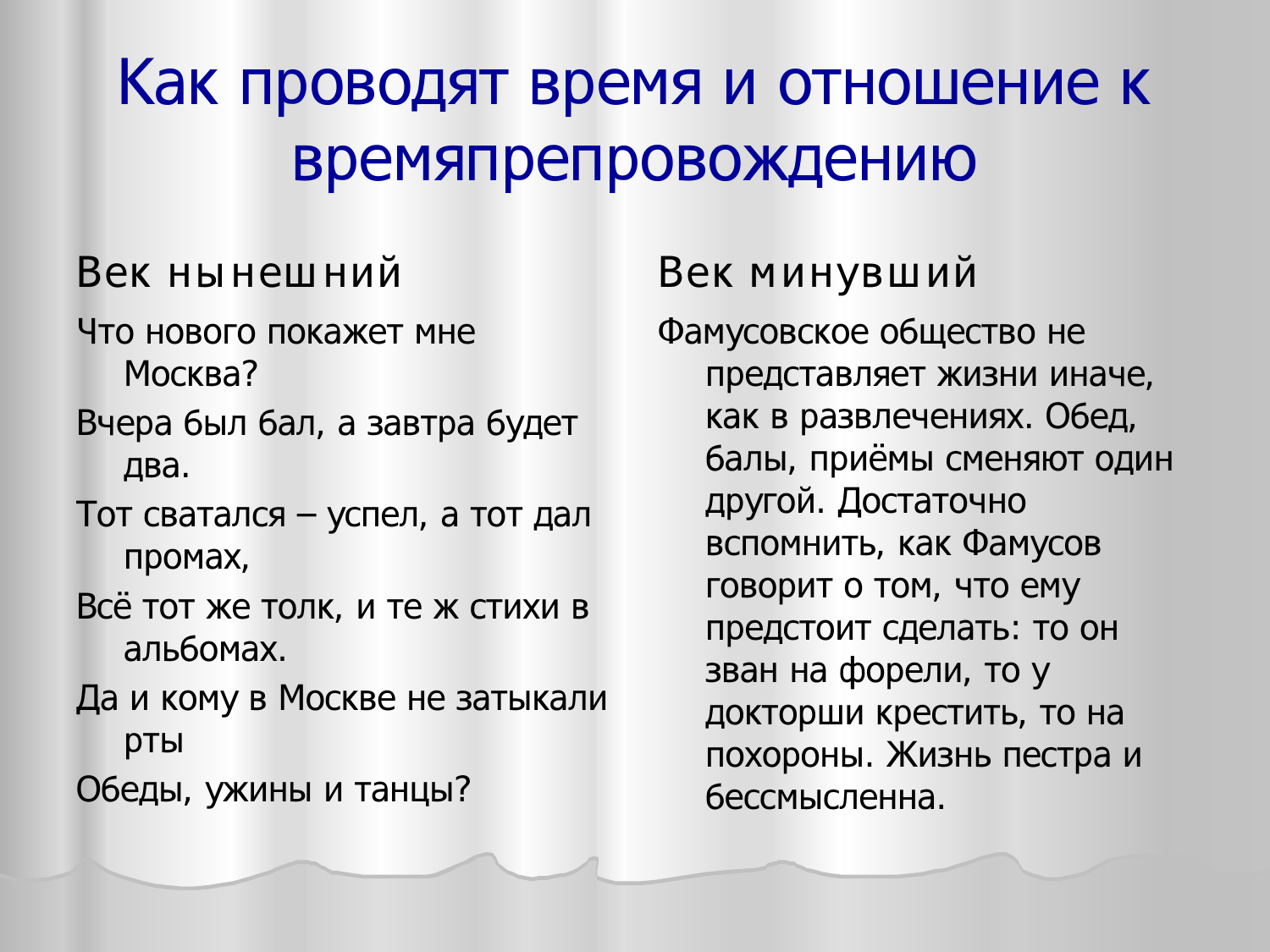

# Как проводят время и отношение к времяпрепровождению
Век нынешний
Век минувший
Что нового покажет мне Москва?
Вчера был бал, а завтра будет два.
Тот сватался – успел, а тот дал промах,
Всё тот же толк, и те ж стихи в альбомах.
Да и кому в Москве не затыкали рты
Обеды, ужины и танцы?
Фамусовское общество не представляет жизни иначе, как в развлечениях. Обед, балы, приёмы сменяют один другой. Достаточно вспомнить, как Фамусов говорит о том, что ему предстоит сделать: то он зван на форели, то у докторши крестить, то на похороны. Жизнь пестра и бессмысленна.